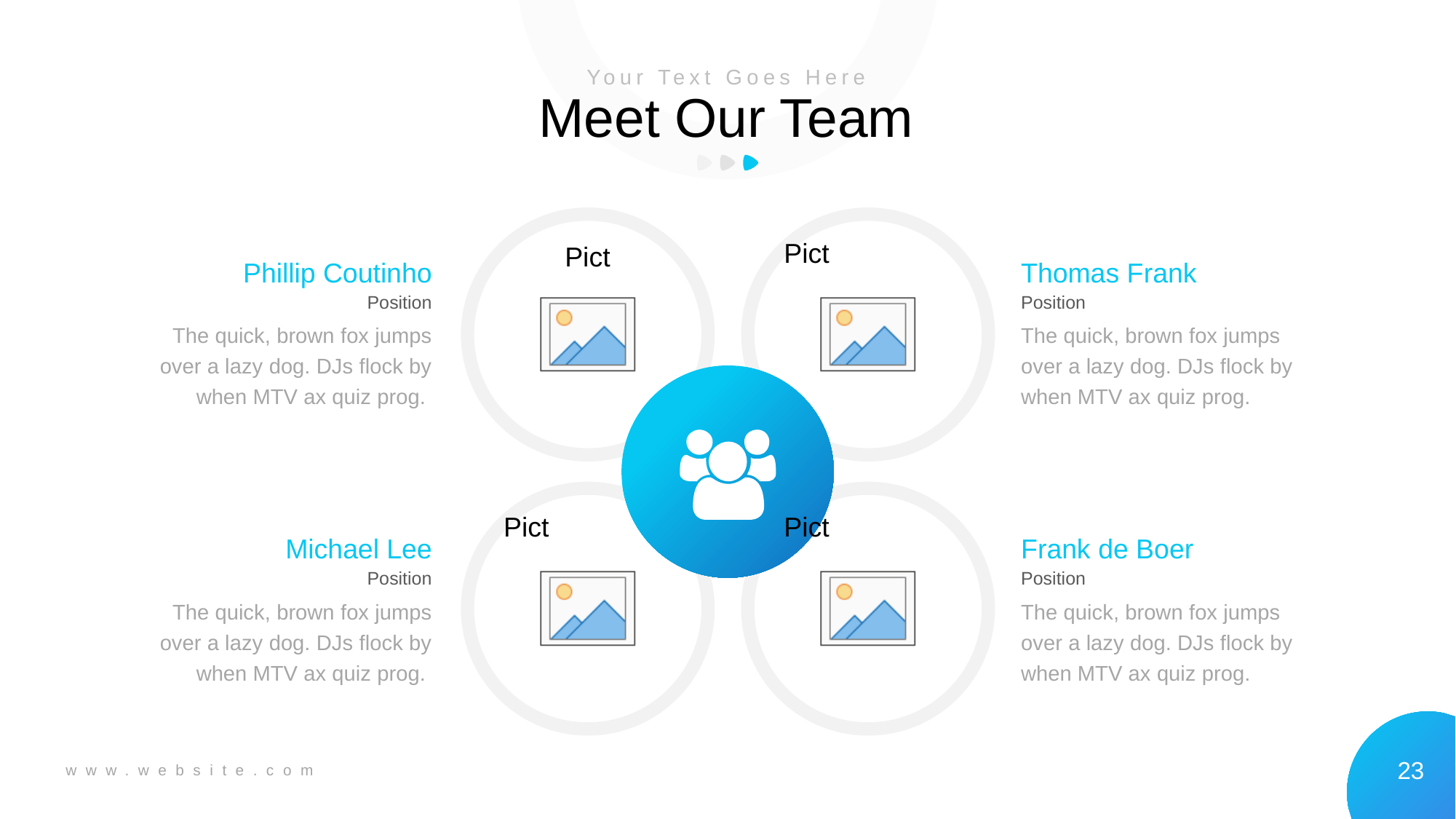

Your Text Goes Here

# Meet Our Team

Phillip Coutinho
Thomas Frank
Position
Position
The quick, brown fox jumps over a lazy dog. DJs flock by when MTV ax quiz prog.
The quick, brown fox jumps over a lazy dog. DJs flock by when MTV ax quiz prog.

Michael Lee
Frank de Boer
Position
Position
The quick, brown fox jumps over a lazy dog. DJs flock by when MTV ax quiz prog.
The quick, brown fox jumps over a lazy dog. DJs flock by when MTV ax quiz prog.